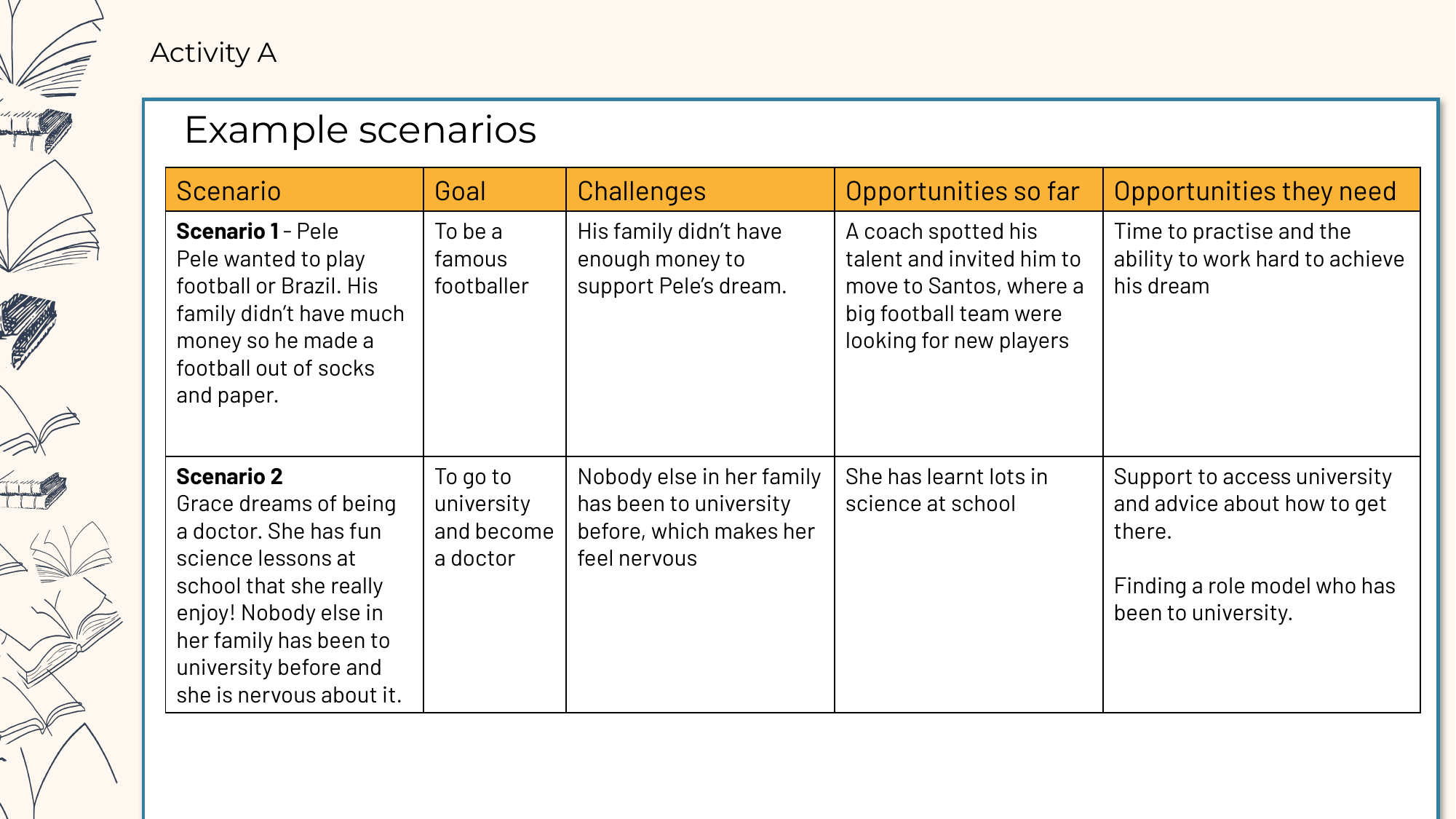

Activity A

Example scenarios
| Scenario | Goal | Challenges | Opportunities so far | Opportunities they need |
| --- | --- | --- | --- | --- |
| Scenario 1 - Pele Pele wanted to play football or Brazil. His family didn’t have much money so he made a football out of socks and paper. | To be a famous footballer | His family didn’t have enough money to support Pele’s dream. | A coach spotted his talent and invited him to move to Santos, where a big football team were looking for new players | Time to practise and the ability to work hard to achieve his dream |
| Scenario 2 Grace dreams of being a doctor. She has fun science lessons at school that she really enjoy! Nobody else in her family has been to university before and she is nervous about it. | To go to university and become a doctor | Nobody else in her family has been to university before, which makes her feel nervous | She has learnt lots in science at school | Support to access university and advice about how to get there. Finding a role model who has been to university. |